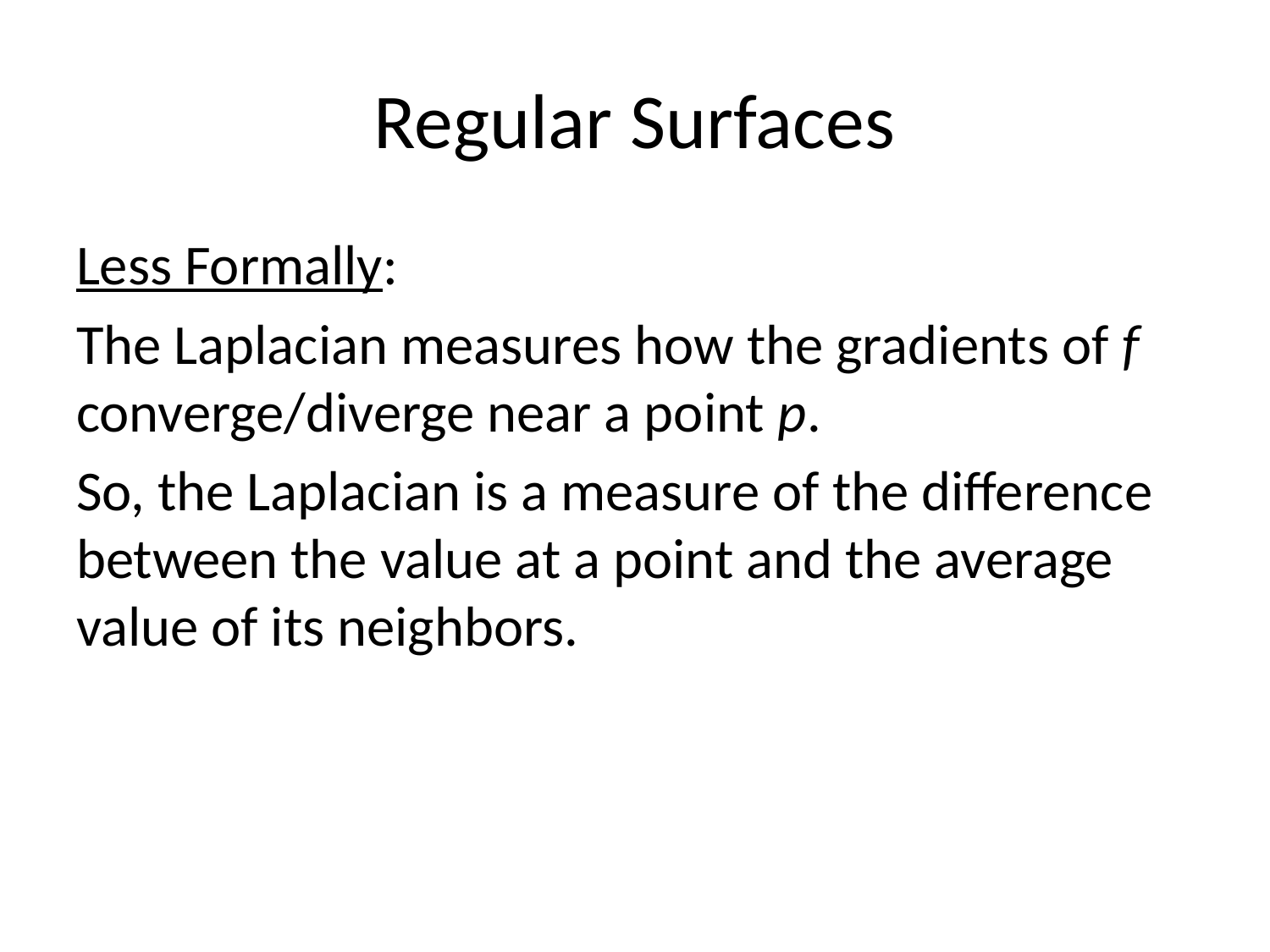

# Regular Surfaces
Less Formally:
The Laplacian measures how the gradients of f converge/diverge near a point p.
So, the Laplacian is a measure of the difference between the value at a point and the average value of its neighbors.